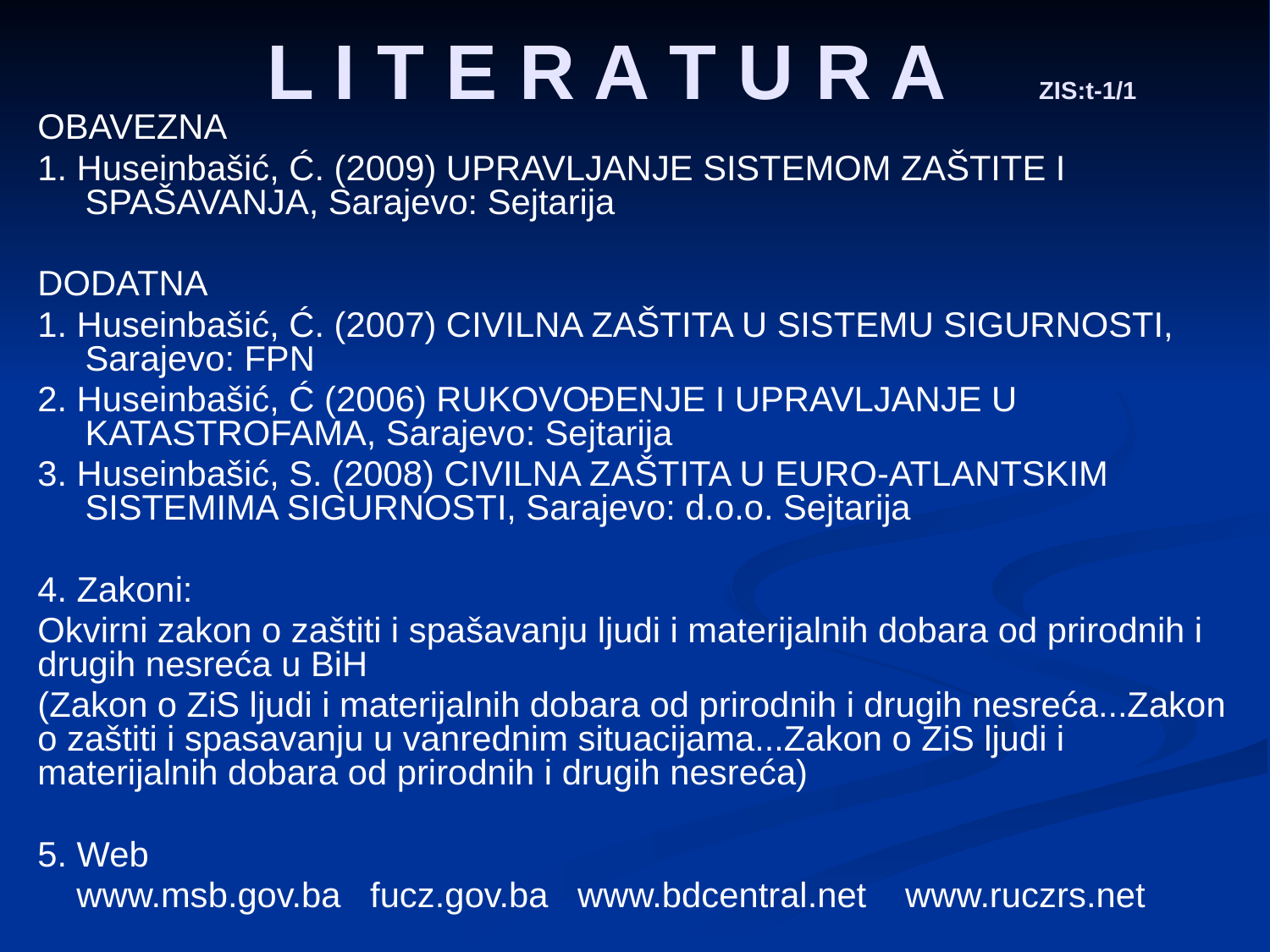

# L I T E R A T U R A         ZIS:t-1/1
OBAVEZNA
1. Huseinbašić, Ć. (2009) UPRAVLJANJE SISTEMOM ZAŠTITE I SPAŠAVANJA, Sarajevo: Sejtarija

DODATNA
1. Huseinbašić, Ć. (2007) CIVILNA ZAŠTITA U SISTEMU SIGURNOSTI, Sarajevo: FPN
2. Huseinbašić, Ć (2006) RUKOVOĐENJE I UPRAVLJANJE U KATASTROFAMA, Sarajevo: Sejtarija
3. Huseinbašić, S. (2008) CIVILNA ZAŠTITA U EURO-ATLANTSKIM SISTEMIMA SIGURNOSTI, Sarajevo: d.o.o. Sejtarija

4. Zakoni:
Okvirni zakon o zaštiti i spašavanju ljudi i materijalnih dobara od prirodnih i drugih nesreća u BiH
(Zakon o ZiS ljudi i materijalnih dobara od prirodnih i drugih nesreća...Zakon o zaštiti i spasavanju u vanrednim situacijama...Zakon o ZiS ljudi i materijalnih dobara od prirodnih i drugih nesreća)

5. Web
    www.msb.gov.ba   fucz.gov.ba   www.bdcentral.net    www.ruczrs.net